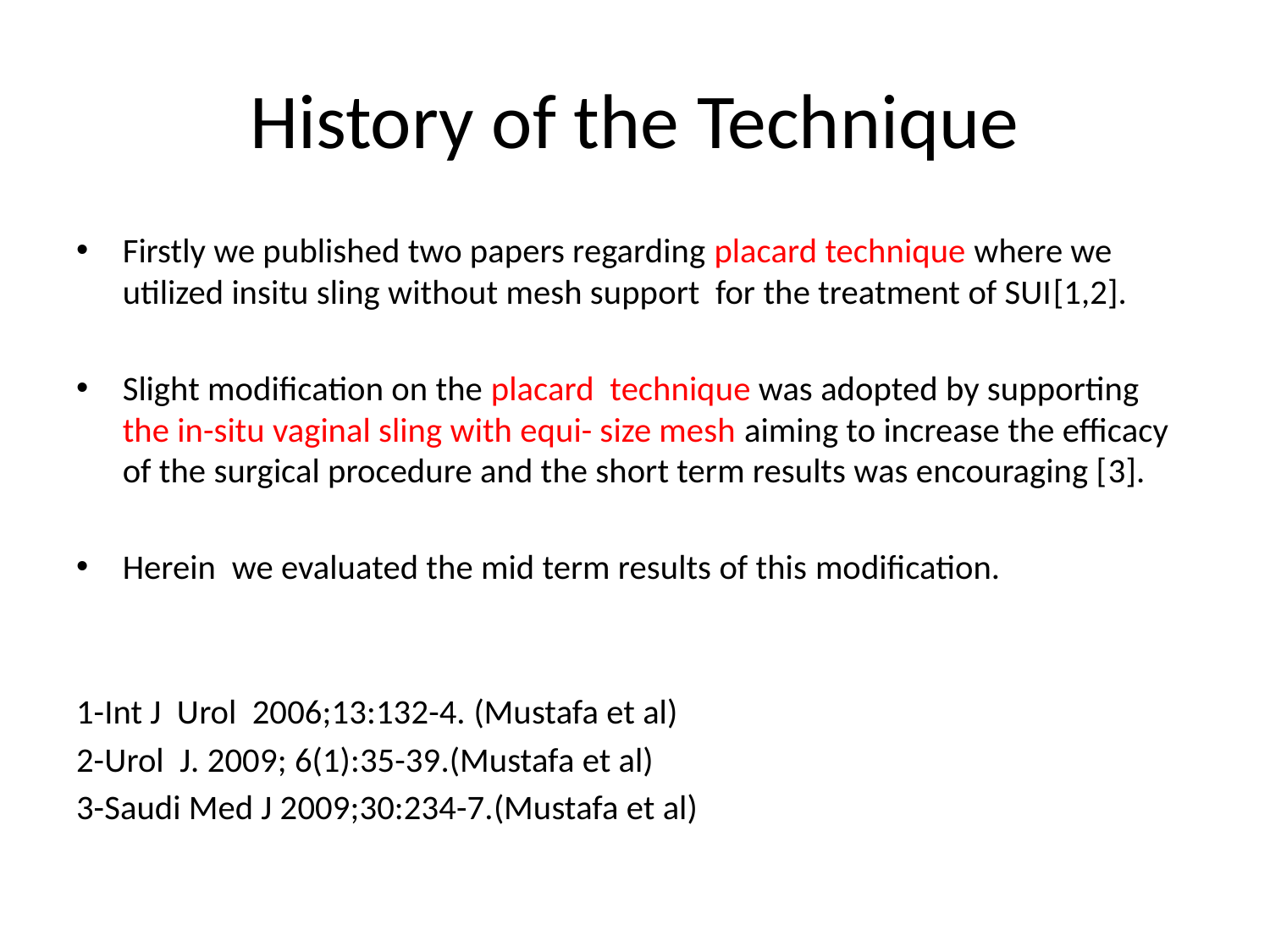

# History of the Technique
Firstly we published two papers regarding placard technique where we utilized insitu sling without mesh support  for the treatment of SUI[1,2].

Slight modification on the placard  technique was adopted by supporting the in-situ vaginal sling with equi- size mesh aiming to increase the efficacy of the surgical procedure and the short term results was encouraging [3].

Herein  we evaluated the mid term results of this modification.

1-Int J  Urol  2006;13:132-4. (Mustafa et al)
2-Urol  J. 2009; 6(1):35-39.(Mustafa et al)
3-Saudi Med J 2009;30:234-7.(Mustafa et al)